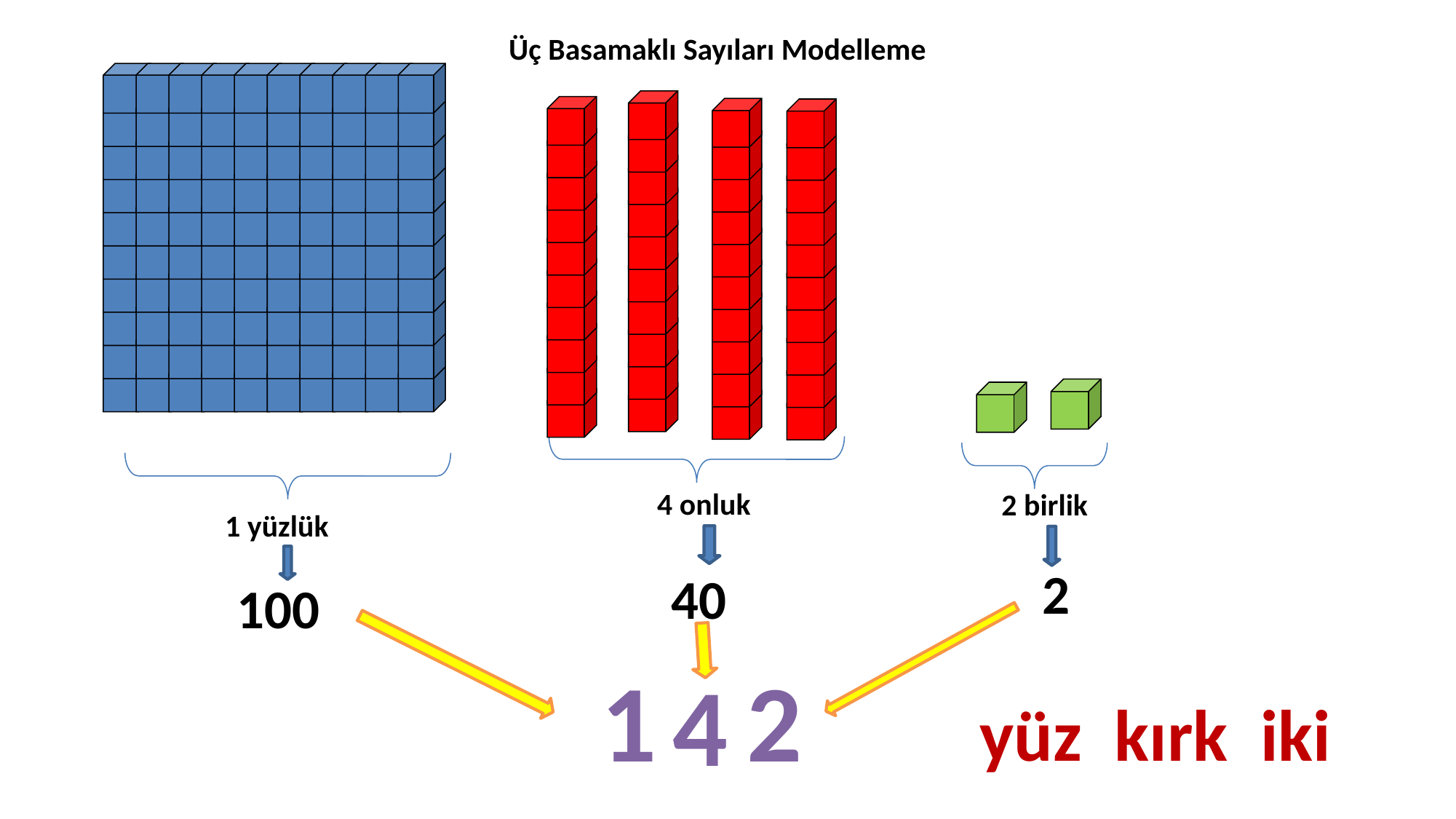

Üç Basamaklı Sayıları Modelleme

4 onluk
2 birlik
1 yüzlük

 2

40
100

 2
 1

 4

yüz  kırk  iki